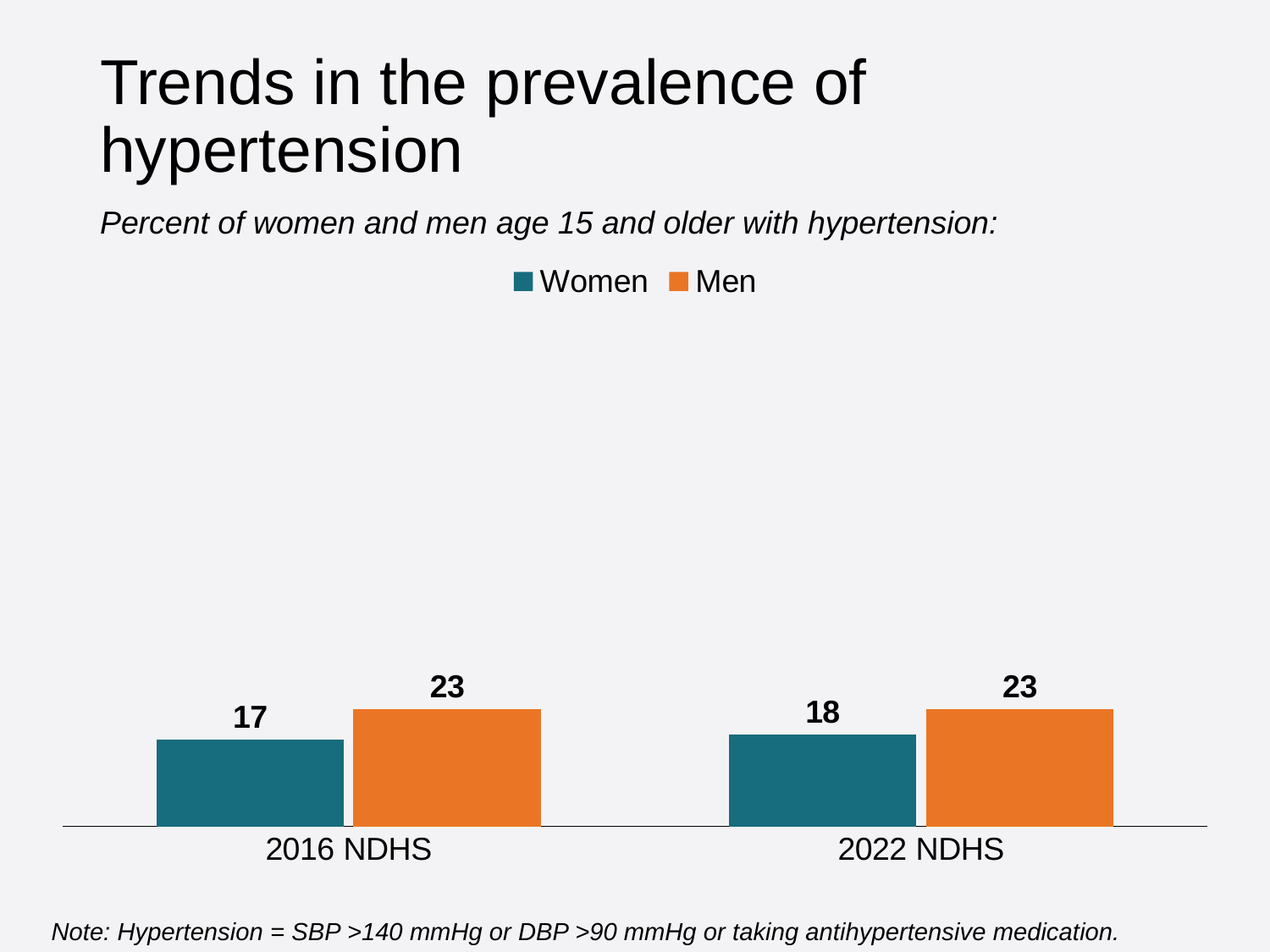

# Trends in the prevalence of hypertension
Percent of women and men age 15 and older with hypertension:

### Chart

| Category | Women | Men |
|---|---|---|
| 2016 NDHS | 17.0 | 23.0 |
| 2022 NDHS | 18.0 | 23.0 |
Note: Hypertension = SBP >140 mmHg or DBP >90 mmHg or taking antihypertensive medication.